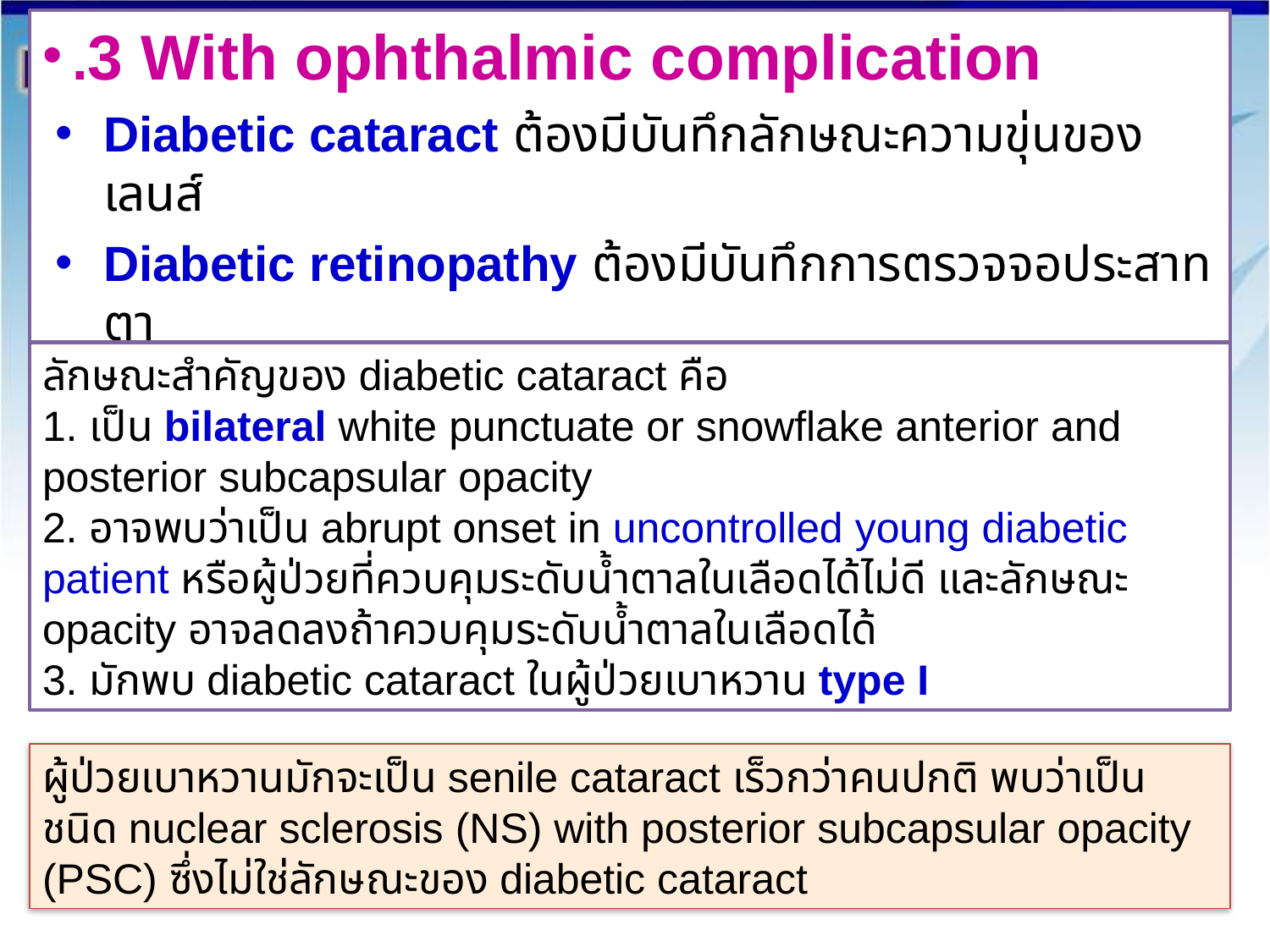

.3 With ophthalmic complication
Diabetic cataract ต้องมีบันทึกลักษณะความขุ่นของเลนส์
Diabetic retinopathy ต้องมีบันทึกการตรวจจอประสาทตา
DM with cataract  ≠ DM with ophthalmic complication
ลักษณะสำคัญของ diabetic cataract คือ
1. เป็น bilateral white punctuate or snowflake anterior and posterior subcapsular opacity
2. อาจพบว่าเป็น abrupt onset in uncontrolled young diabetic patient หรือผู้ป่วยที่ควบคุมระดับน้ำตาลในเลือดได้ไม่ดี และลักษณะ opacity อาจลดลงถ้าควบคุมระดับน้ำตาลในเลือดได้
3. มักพบ diabetic cataract ในผู้ป่วยเบาหวาน type I
ผู้ป่วยเบาหวานมักจะเป็น senile cataract เร็วกว่าคนปกติ พบว่าเป็นชนิด nuclear sclerosis (NS) with posterior subcapsular opacity (PSC) ซึ่งไม่ใช่ลักษณะของ diabetic cataract